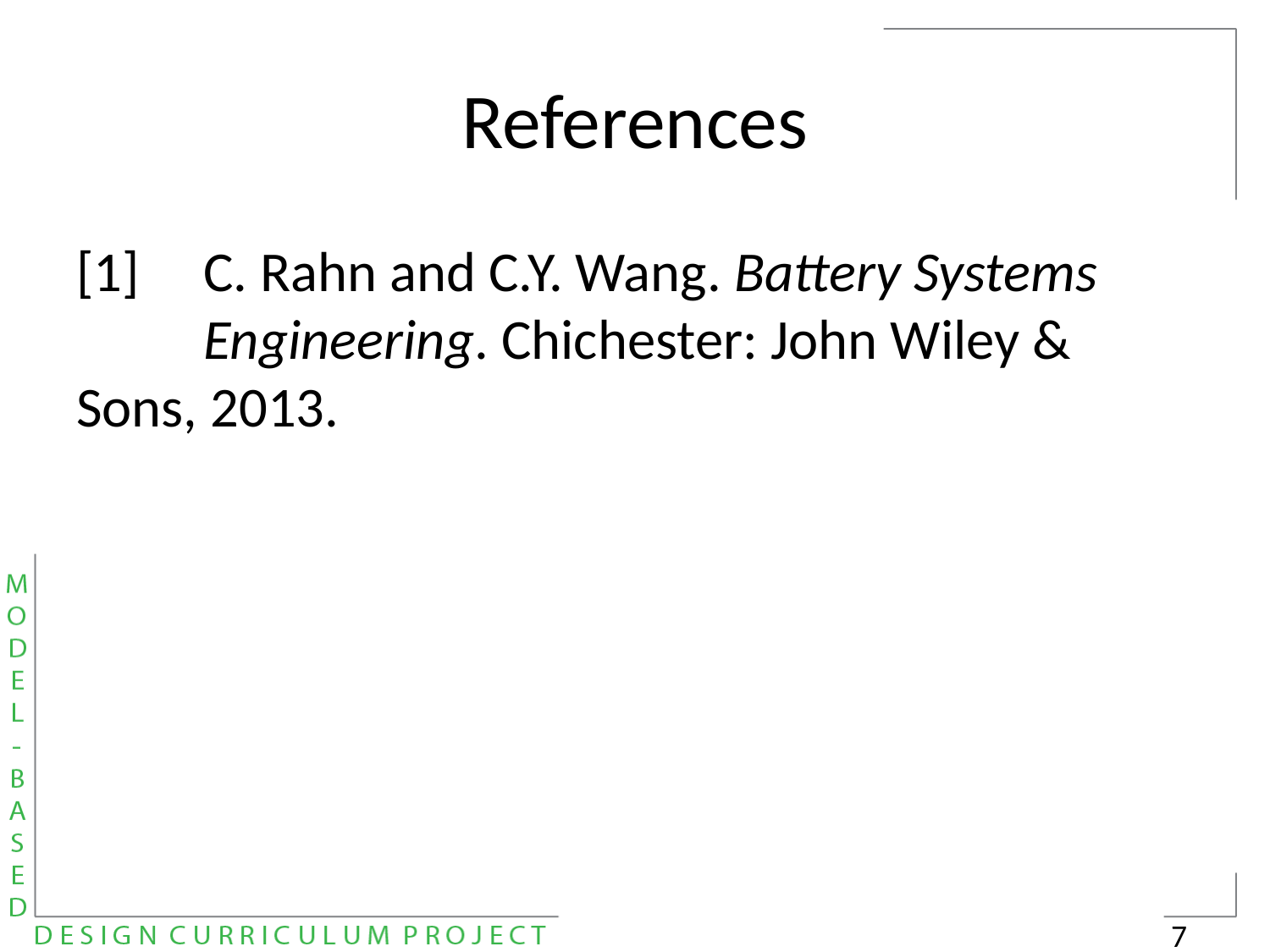

# References
[1] 	C. Rahn and C.Y. Wang. Battery Systems 	Engineering. Chichester: John Wiley & 	Sons, 2013.